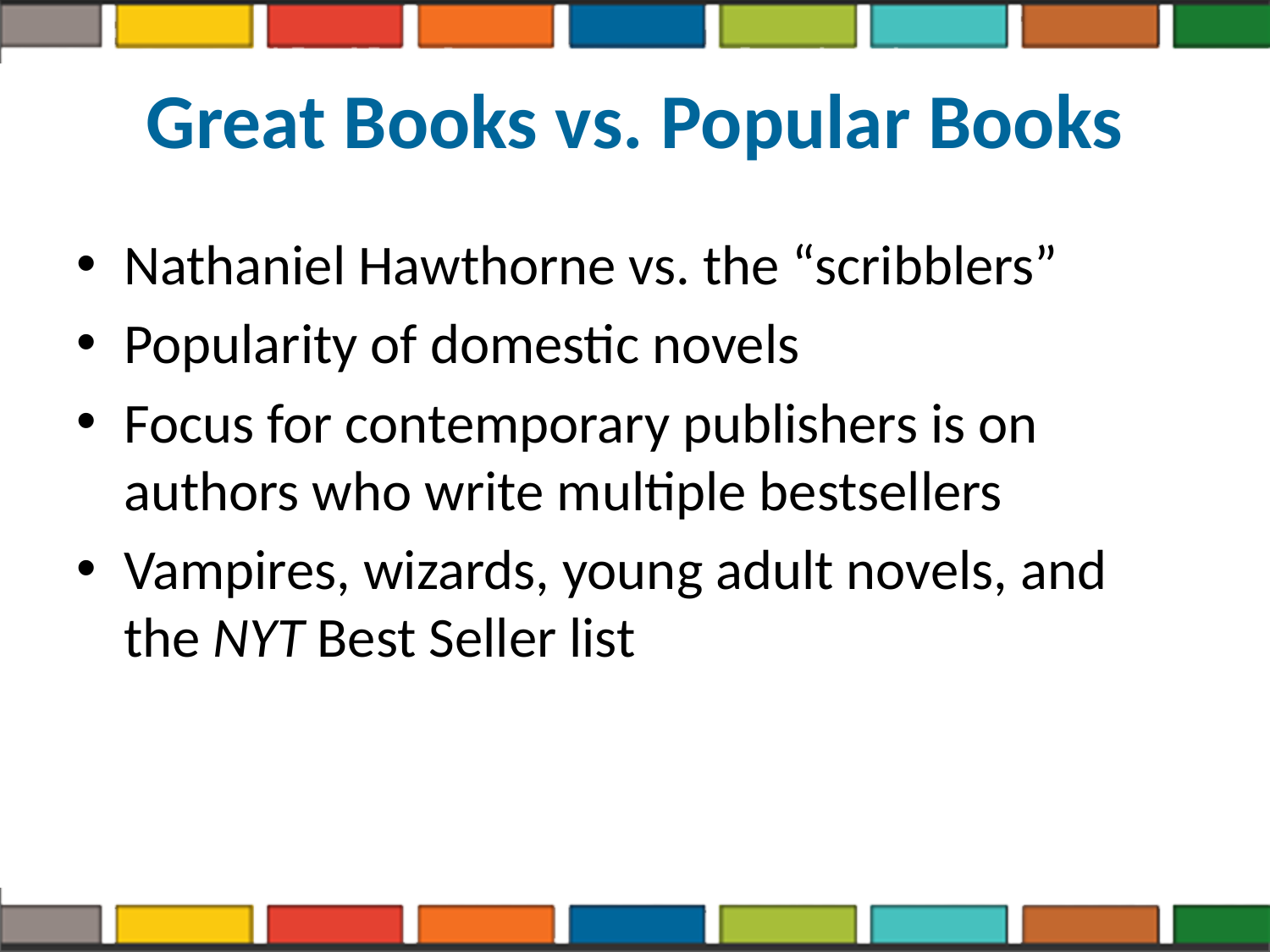

# Great Books vs. Popular Books
Nathaniel Hawthorne vs. the “scribblers”
Popularity of domestic novels
Focus for contemporary publishers is on authors who write multiple bestsellers
Vampires, wizards, young adult novels, and the NYT Best Seller list